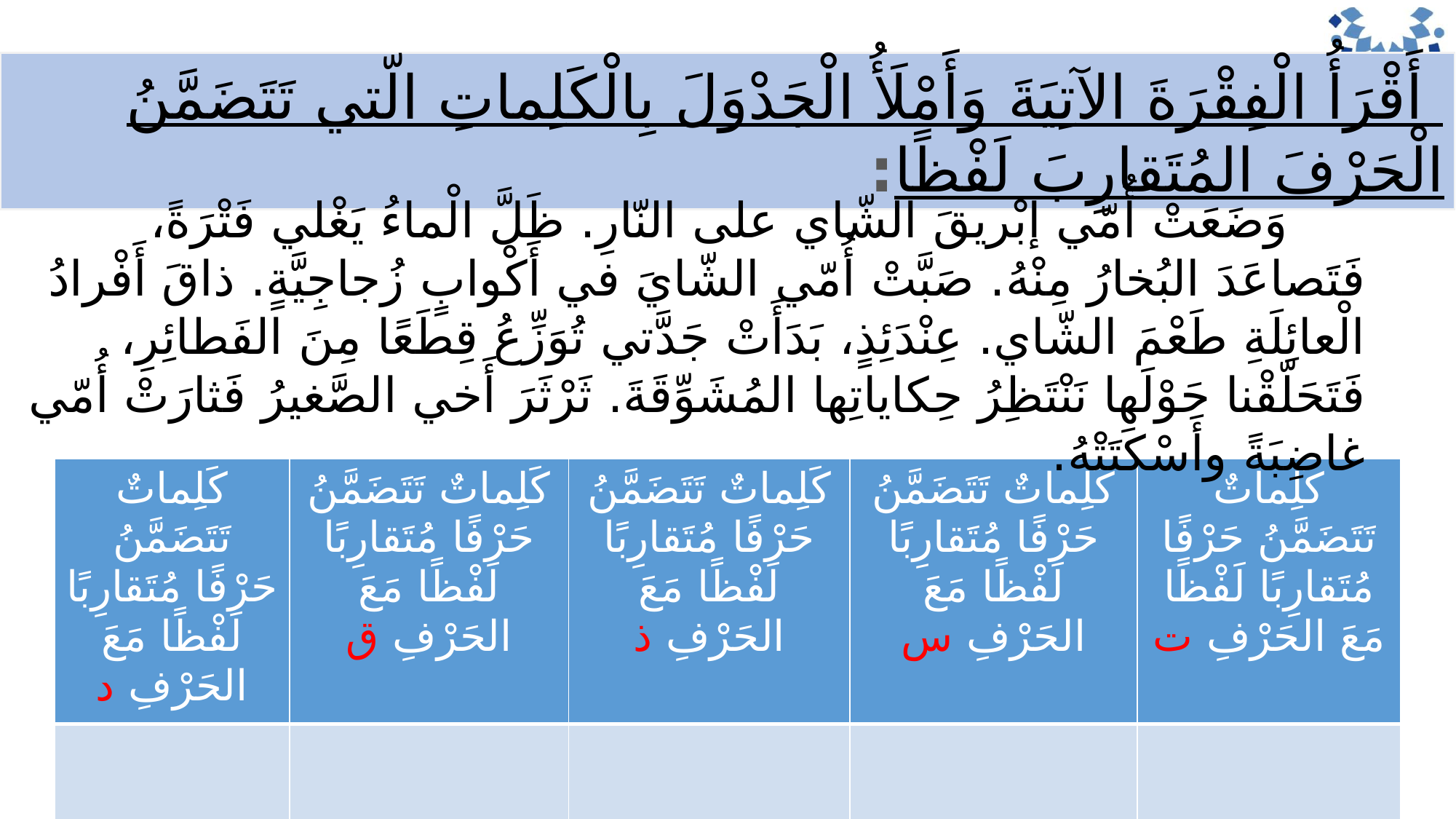

أَقْرَأُ الْفِقْرَةَ الآتِيَةَ وَأَمْلَأُ الْجَدْوَلَ بِالْكَلِماتِ الّتي تَتَضَمَّنُ الْحَرْفَ المُتَقارِبَ لَفْظًا:
     وَضَعَتْ أُمّي إبْريقَ الشّاي على النّارِ. ظَلَّ الْماءُ يَغْلي فَتْرَةً، فَتَصاعَدَ البُخارُ مِنْهُ. صَبَّتْ أُمّي الشّايَ في أَكْوابٍ زُجاجِيَّةٍ. ذاقَ أَفْرادُ الْعائِلَةِ طَعْمَ الشّاي. عِنْدَئِذٍ، بَدَأَتْ جَدَّتي تُوَزِّعُ قِطَعًا مِنَ الفَطائِرِ، فَتَحَلّقْنا حَوْلَها نَنْتَظِرُ حِكاياتِها المُشَوِّقَةَ. ثَرْثَرَ أَخي الصَّغيرُ فَثارَتْ أُمّي غاضِبَةً وأَسْكَتَتْهُ.
| كَلِماتٌ تَتَضَمَّنُ حَرْفًا مُتَقارِبًا لَفْظًا مَعَ الحَرْفِ د | كَلِماتٌ تَتَضَمَّنُ حَرْفًا مُتَقارِبًا لَفْظًا مَعَ الحَرْفِ ق | كَلِماتٌ تَتَضَمَّنُ حَرْفًا مُتَقارِبًا لَفْظًا مَعَ الحَرْفِ ذ | كَلِماتٌ تَتَضَمَّنُ حَرْفًا مُتَقارِبًا لَفْظًا مَعَ الحَرْفِ س | كَلِماتٌ تَتَضَمَّنُ حَرْفًا مُتَقارِبًا لَفْظًا مَعَ الحَرْفِ ت |
| --- | --- | --- | --- | --- |
|  |  |  |  |  |